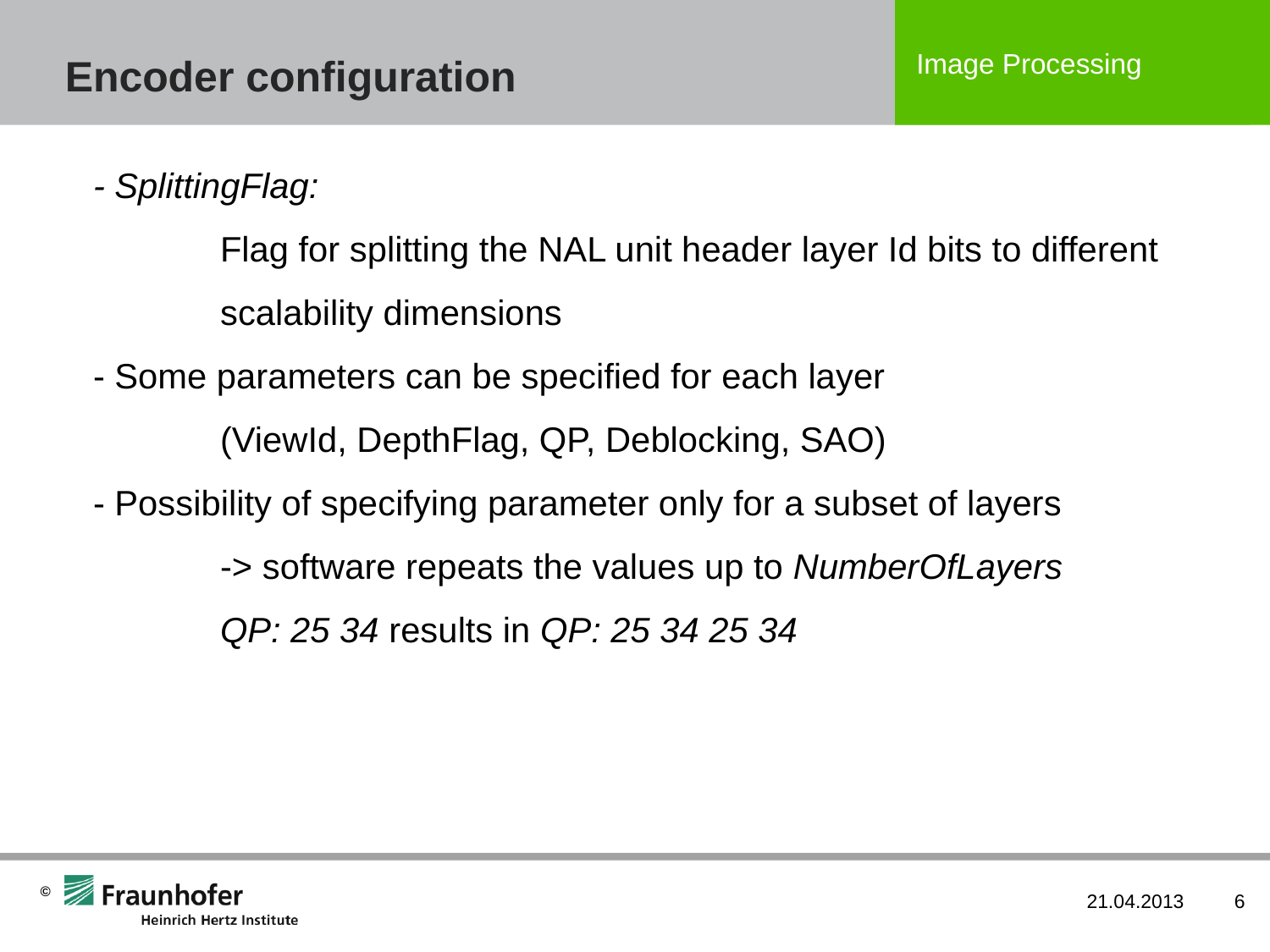

# Encoder configuration
- SplittingFlag:
	Flag for splitting the NAL unit header layer Id bits to different 	scalability dimensions
- Some parameters can be specified for each layer
	(ViewId, DepthFlag, QP, Deblocking, SAO)
- Possibility of specifying parameter only for a subset of layers
	-> software repeats the values up to NumberOfLayers
	QP: 25 34 results in QP: 25 34 25 34

21.04.2013
6